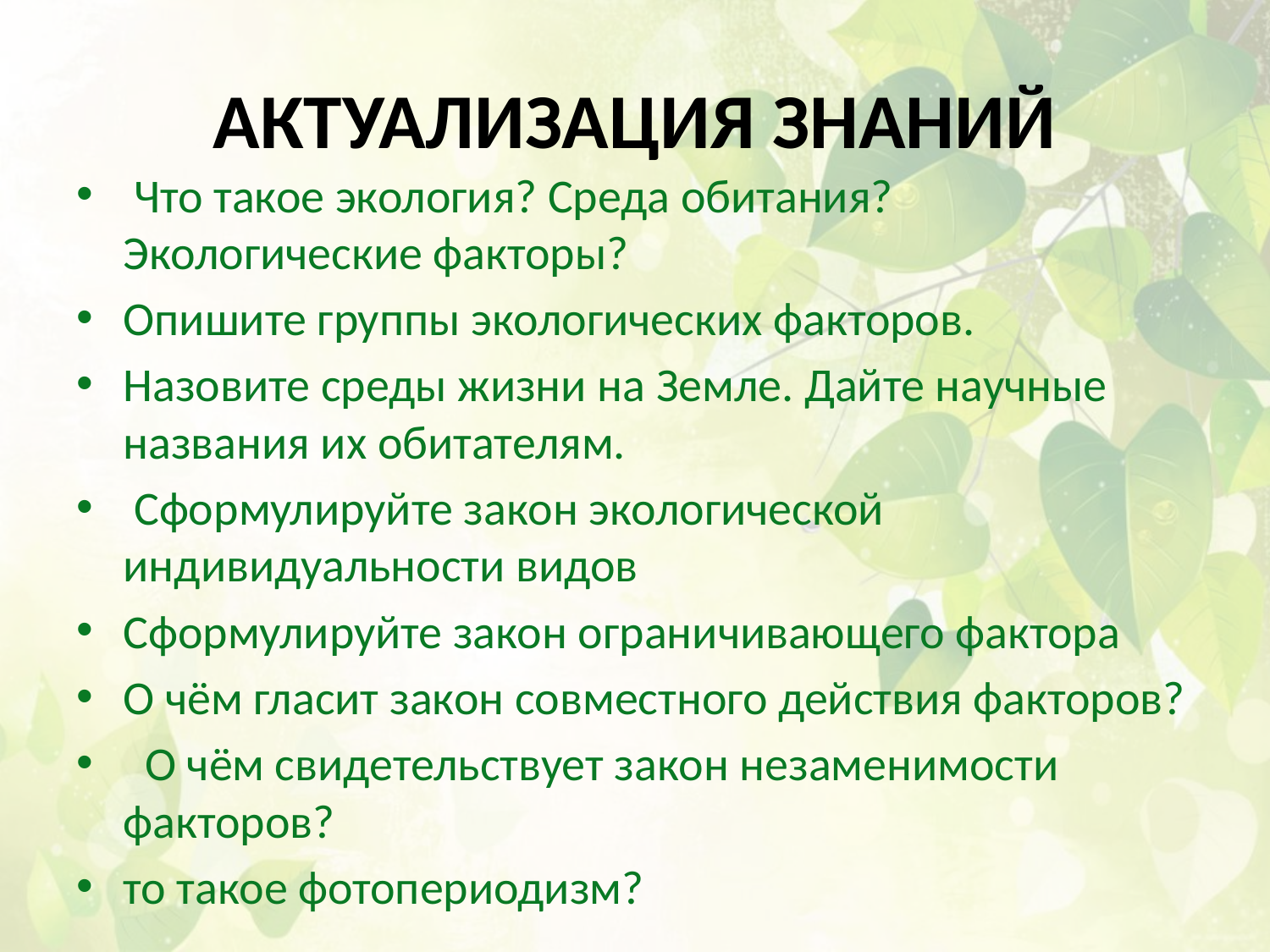

# Актуализация знаний
 Что такое экология? Среда обитания? Экологические факторы?
Опишите группы экологических факторов.
Назовите среды жизни на Земле. Дайте научные названия их обитателям.
 Сформулируйте закон экологической индивидуальности видов
Сформулируйте закон ограничивающего фактора
О чём гласит закон совместного действия факторов?
  О чём свидетельствует закон незаменимости факторов?
то такое фотопериодизм?